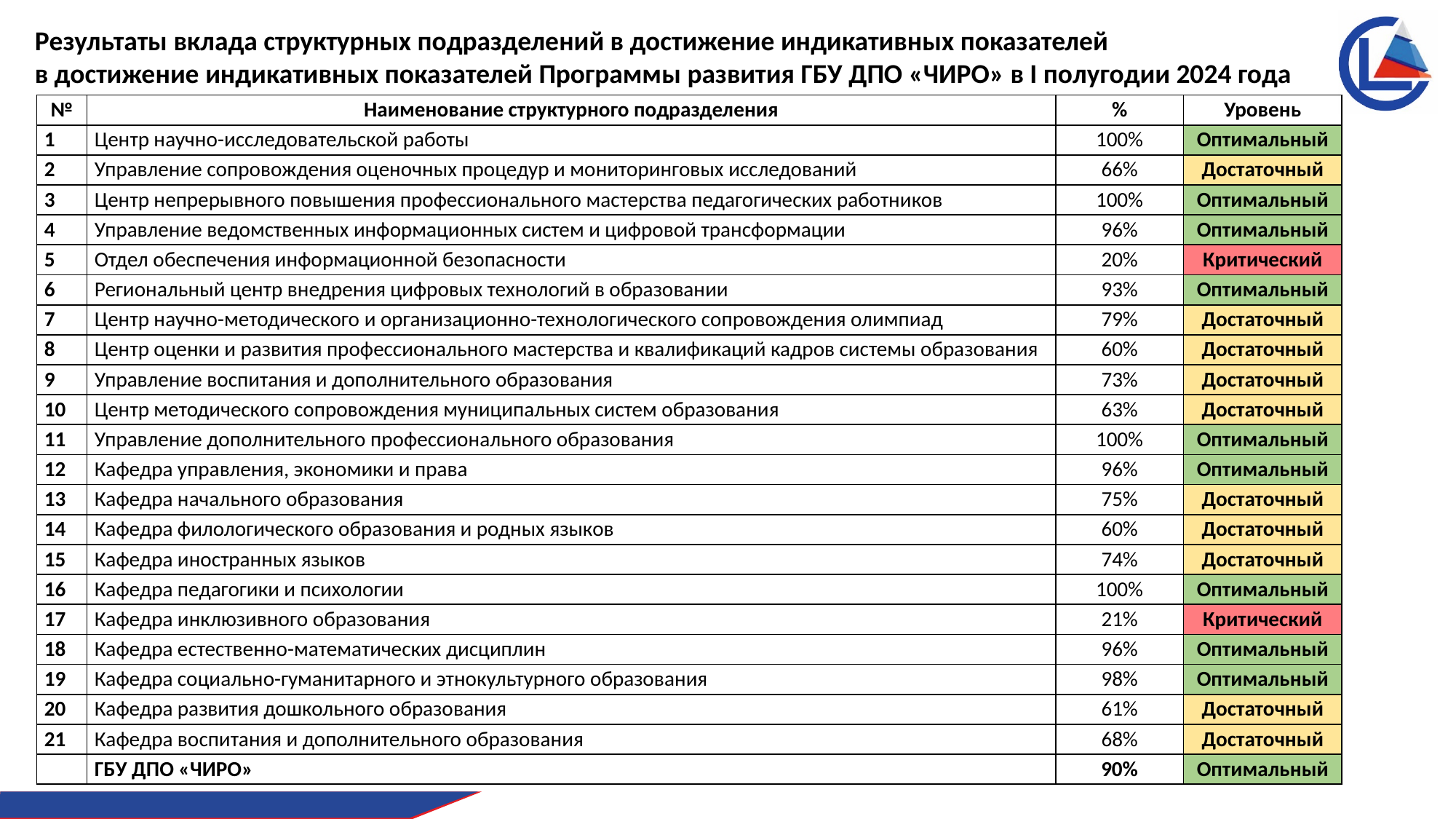

Результаты вклада структурных подразделений в достижение индикативных показателей
в достижение индикативных показателей Программы развития ГБУ ДПО «ЧИРО» в I полугодии 2024 года
| № | Наименование структурного подразделения | % | Уровень |
| --- | --- | --- | --- |
| 1 | Центр научно-исследовательской работы | 100% | Оптимальный |
| 2 | Управление сопровождения оценочных процедур и мониторинговых исследований | 66% | Достаточный |
| 3 | Центр непрерывного повышения профессионального мастерства педагогических работников | 100% | Оптимальный |
| 4 | Управление ведомственных информационных систем и цифровой трансформации | 96% | Оптимальный |
| 5 | Отдел обеспечения информационной безопасности | 20% | Критический |
| 6 | Региональный центр внедрения цифровых технологий в образовании | 93% | Оптимальный |
| 7 | Центр научно-методического и организационно-технологического сопровождения олимпиад | 79% | Достаточный |
| 8 | Центр оценки и развития профессионального мастерства и квалификаций кадров системы образования | 60% | Достаточный |
| 9 | Управление воспитания и дополнительного образования | 73% | Достаточный |
| 10 | Центр методического сопровождения муниципальных систем образования | 63% | Достаточный |
| 11 | Управление дополнительного профессионального образования | 100% | Оптимальный |
| 12 | Кафедра управления, экономики и права | 96% | Оптимальный |
| 13 | Кафедра начального образования | 75% | Достаточный |
| 14 | Кафедра филологического образования и родных языков | 60% | Достаточный |
| 15 | Кафедра иностранных языков | 74% | Достаточный |
| 16 | Кафедра педагогики и психологии | 100% | Оптимальный |
| 17 | Кафедра инклюзивного образования | 21% | Критический |
| 18 | Кафедра естественно-математических дисциплин | 96% | Оптимальный |
| 19 | Кафедра социально-гуманитарного и этнокультурного образования | 98% | Оптимальный |
| 20 | Кафедра развития дошкольного образования | 61% | Достаточный |
| 21 | Кафедра воспитания и дополнительного образования | 68% | Достаточный |
|  | ГБУ ДПО «ЧИРО» | 90% | Оптимальный |